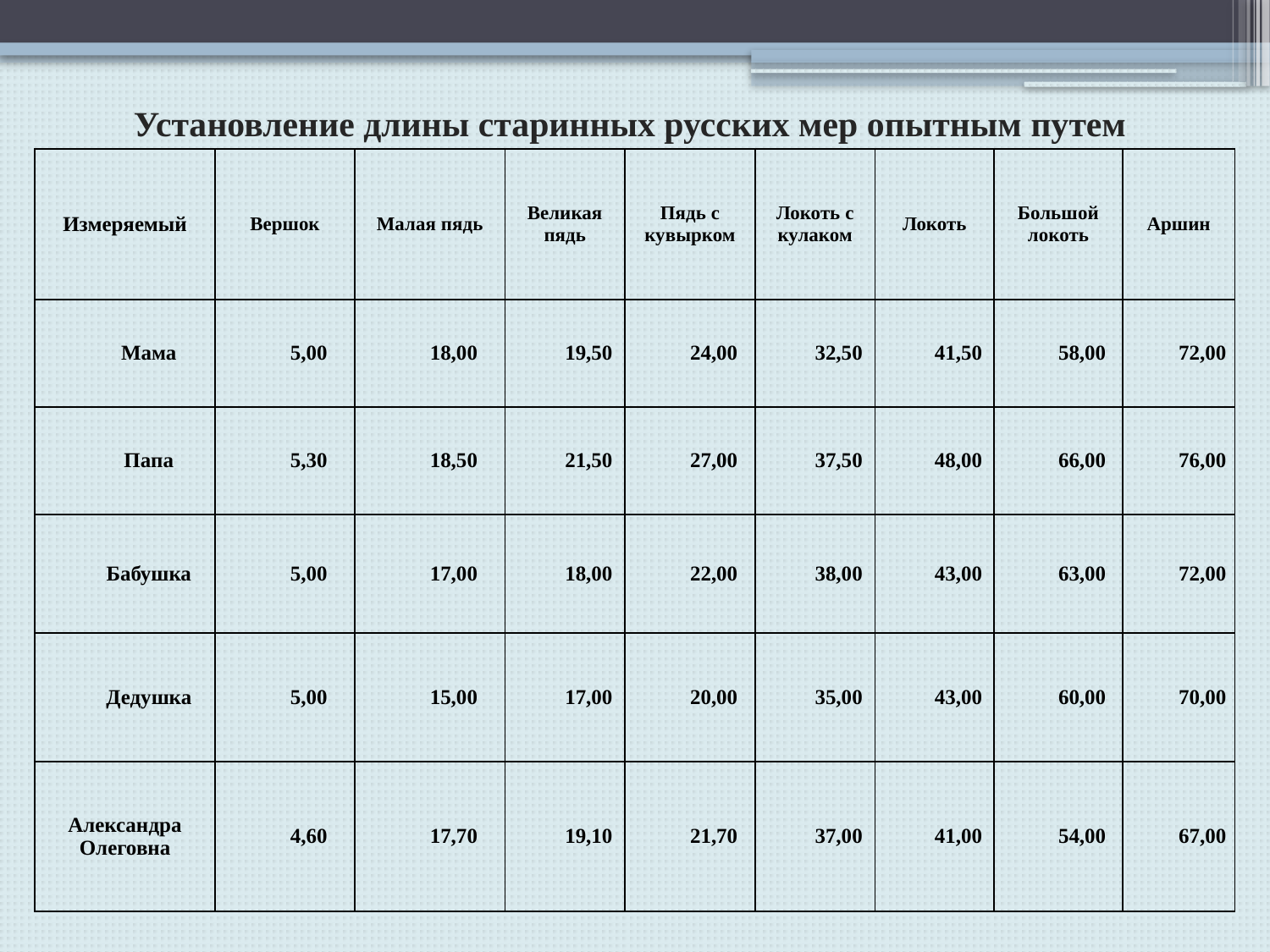

# Установление длины старинных русских мер опытным путем
| Измеряемый | Вершок | Малая пядь | Великая пядь | Пядь с кувырком | Локоть с кулаком | Локоть | Большой локоть | Аршин |
| --- | --- | --- | --- | --- | --- | --- | --- | --- |
| Мама | 5,00 | 18,00 | 19,50 | 24,00 | 32,50 | 41,50 | 58,00 | 72,00 |
| Папа | 5,30 | 18,50 | 21,50 | 27,00 | 37,50 | 48,00 | 66,00 | 76,00 |
| Бабушка | 5,00 | 17,00 | 18,00 | 22,00 | 38,00 | 43,00 | 63,00 | 72,00 |
| Дедушка | 5,00 | 15,00 | 17,00 | 20,00 | 35,00 | 43,00 | 60,00 | 70,00 |
| Александра Олеговна | 4,60 | 17,70 | 19,10 | 21,70 | 37,00 | 41,00 | 54,00 | 67,00 |